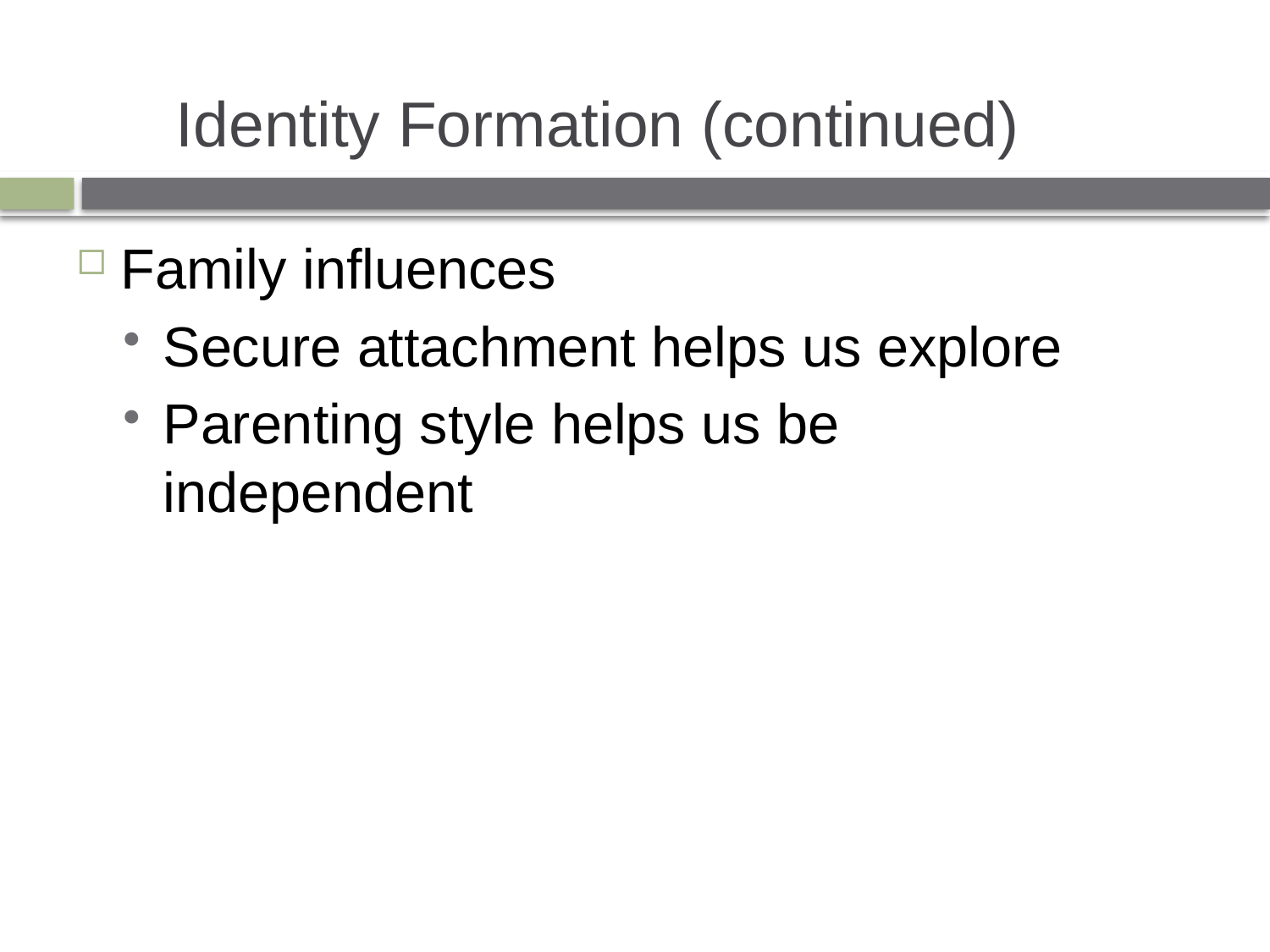

# Identity Formation (continued)
Family influences
Secure attachment helps us explore
Parenting style helps us be independent